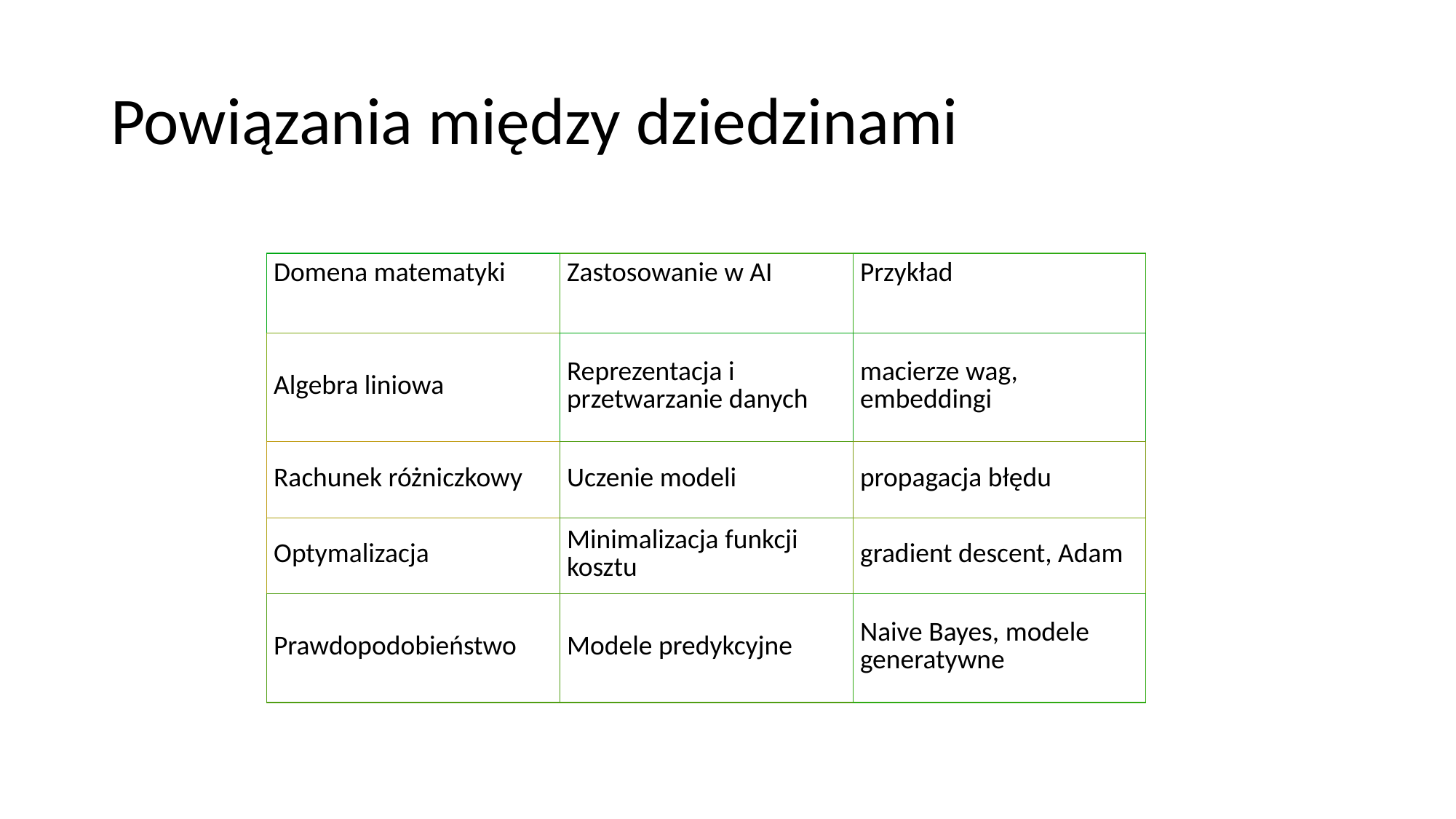

# Powiązania między dziedzinami
| Domena matematyki | Zastosowanie w AI | Przykład |
| --- | --- | --- |
| Algebra liniowa | Reprezentacja i przetwarzanie danych | macierze wag, embeddingi ​ |
| Rachunek różniczkowy | Uczenie modeli | propagacja błędu |
| Optymalizacja | Minimalizacja funkcji kosztu | gradient descent, Adam |
| Prawdopodobieństwo | Modele predykcyjne | Naive Bayes, modele generatywne |